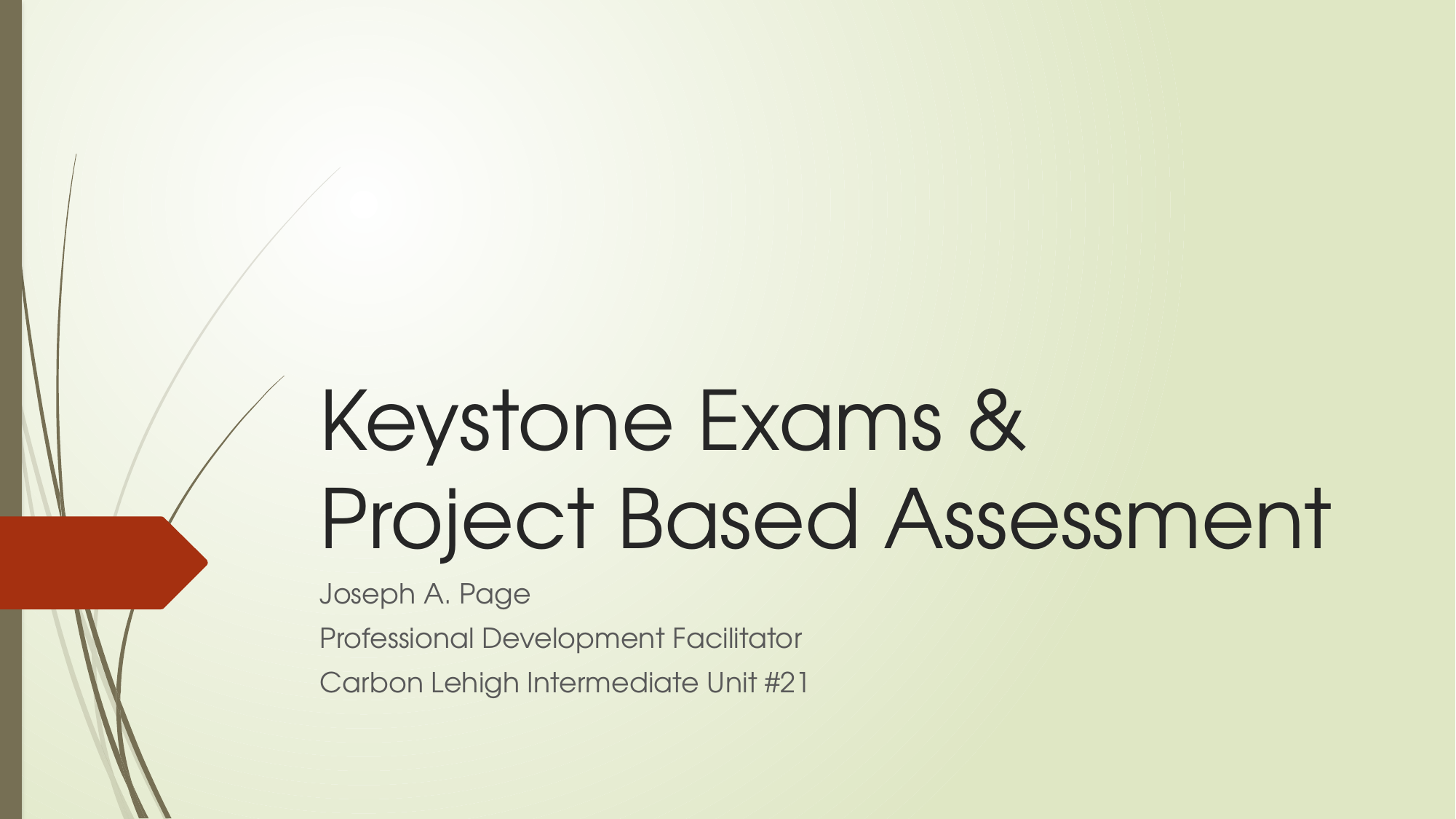

# Keystone Exams & Project Based Assessment
Joseph A. Page
Professional Development Facilitator
Carbon Lehigh Intermediate Unit #21